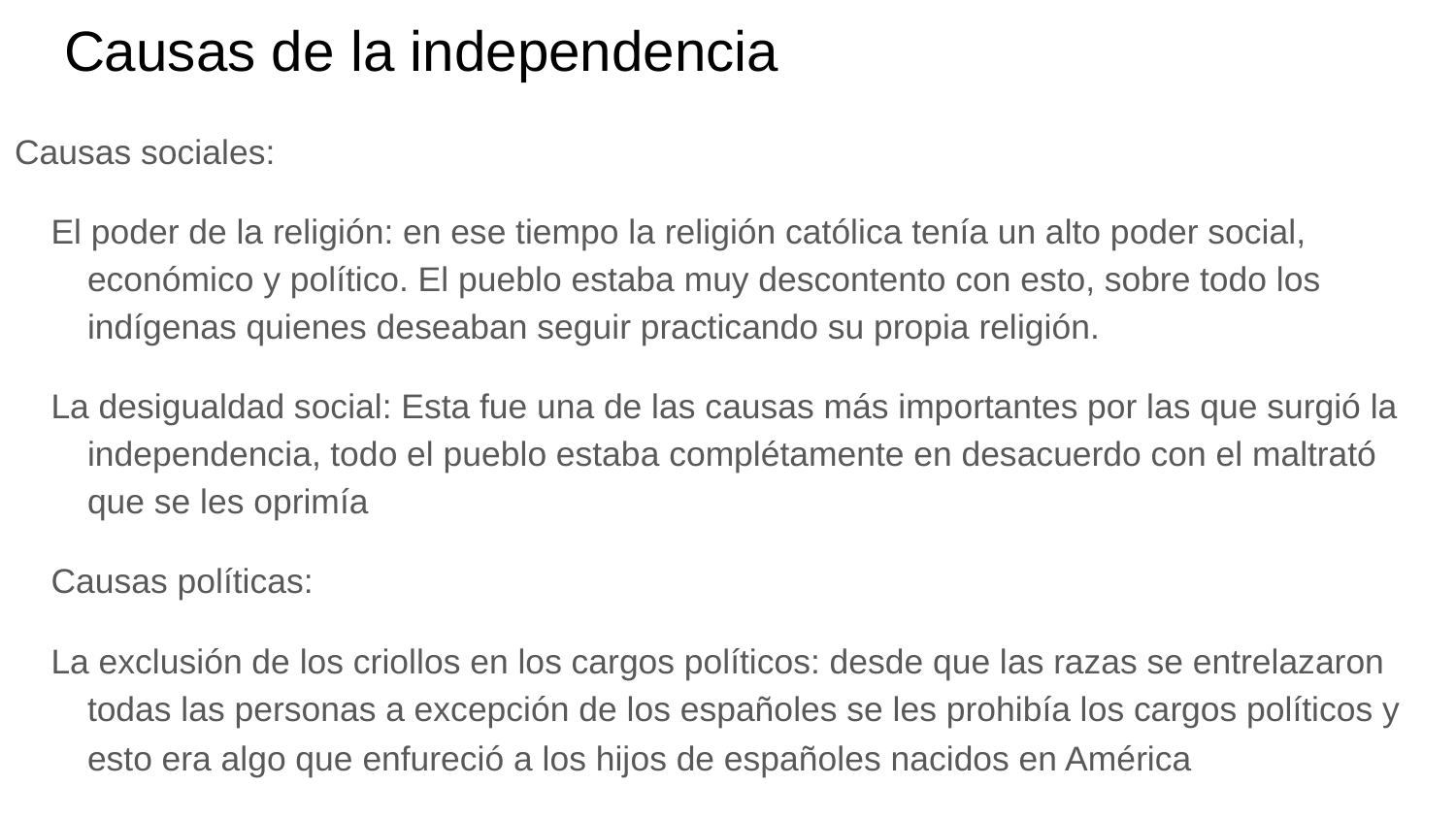

# Causas de la independencia
Causas sociales:
El poder de la religión: en ese tiempo la religión católica tenía un alto poder social, económico y político. El pueblo estaba muy descontento con esto, sobre todo los indígenas quienes deseaban seguir practicando su propia religión.
La desigualdad social: Esta fue una de las causas más importantes por las que surgió la independencia, todo el pueblo estaba complétamente en desacuerdo con el maltrató que se les oprimía
Causas políticas:
La exclusión de los criollos en los cargos políticos: desde que las razas se entrelazaron todas las personas a excepción de los españoles se les prohibía los cargos políticos y esto era algo que enfureció a los hijos de españoles nacidos en América